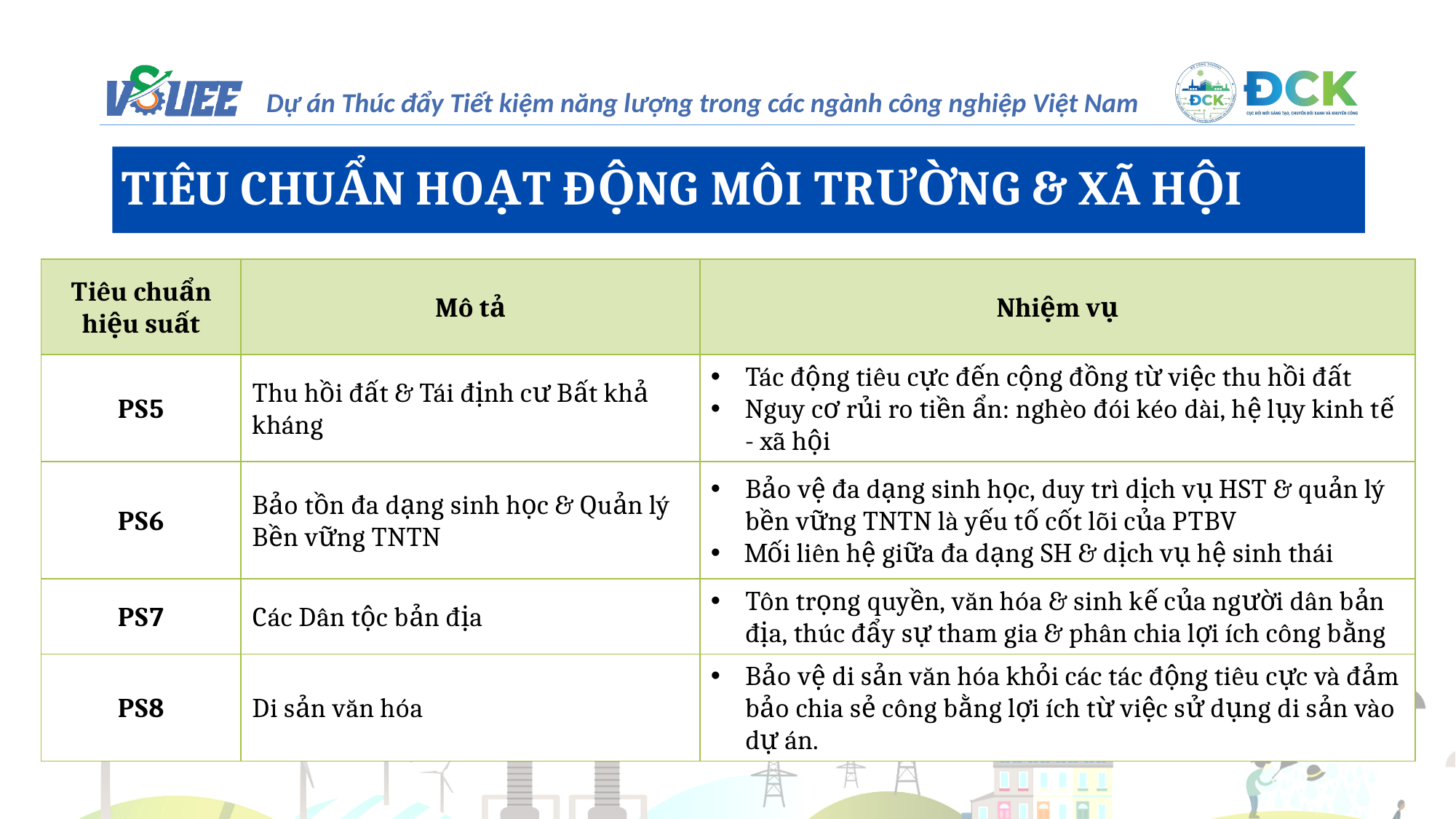

TIÊU CHUẨN HOẠT ĐỘNG MÔI TRƯỜNG & XÃ HỘI
| Tiêu chuẩn hiệu suất | Mô tả | Nhiệm vụ |
| --- | --- | --- |
| PS5 | Thu hồi đất & Tái định cư Bất khả kháng | Tác động tiêu cực đến cộng đồng từ việc thu hồi đất Nguy cơ rủi ro tiền ẩn: nghèo đói kéo dài, hệ lụy kinh tế - xã hội |
| PS6 | Bảo tồn đa dạng sinh học & Quản lý Bền vững TNTN | Bảo vệ đa dạng sinh học, duy trì dịch vụ HST & quản lý bền vững TNTN là yếu tố cốt lõi của PTBV Mối liên hệ giữa đa dạng SH & dịch vụ hệ sinh thái |
| PS7 | Các Dân tộc bản địa | Tôn trọng quyền, văn hóa & sinh kế của người dân bản địa, thúc đẩy sự tham gia & phân chia lợi ích công bằng |
| PS8 | Di sản văn hóa | Bảo vệ di sản văn hóa khỏi các tác động tiêu cực và đảm bảo chia sẻ công bằng lợi ích từ việc sử dụng di sản vào dự án. |